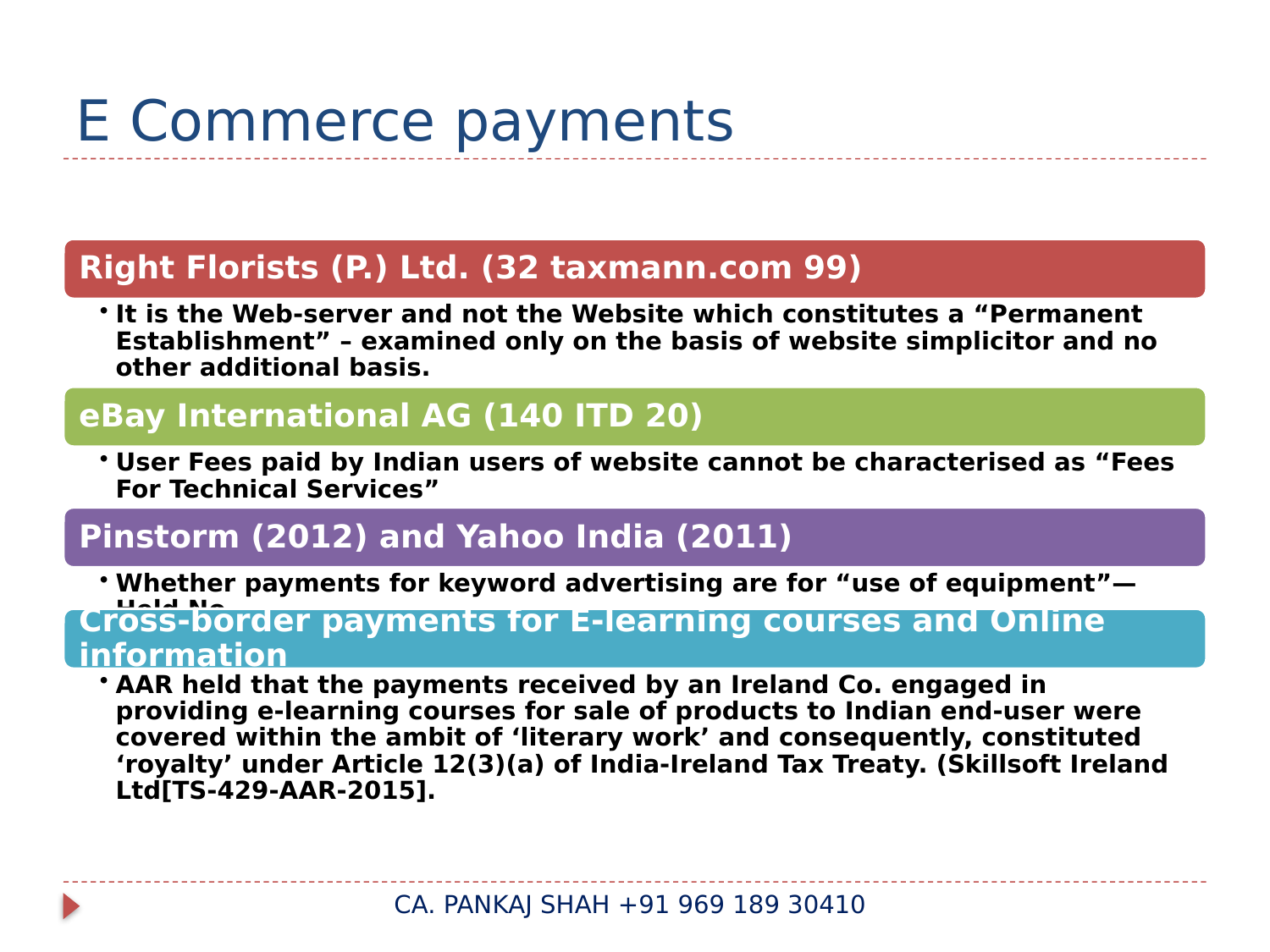

# E Commerce payments
Right Florists (P.) Ltd. (32 taxmann.com 99)
It is the Web-server and not the Website which constitutes a “Permanent Establishment” – examined only on the basis of website simplicitor and no other additional basis.
eBay International AG (140 ITD 20)
User Fees paid by Indian users of website cannot be characterised as “Fees For Technical Services”
Pinstorm (2012) and Yahoo India (2011)
Whether payments for keyword advertising are for “use of equipment”—Held No
Cross-border payments for E-learning courses and Online information
AAR held that the payments received by an Ireland Co. engaged in providing e-learning courses for sale of products to Indian end-user were covered within the ambit of ‘literary work’ and consequently, constituted ‘royalty’ under Article 12(3)(a) of India-Ireland Tax Treaty. (Skillsoft Ireland Ltd[TS-429-AAR-2015].
CA. PANKAJ SHAH +91 969 189 30410